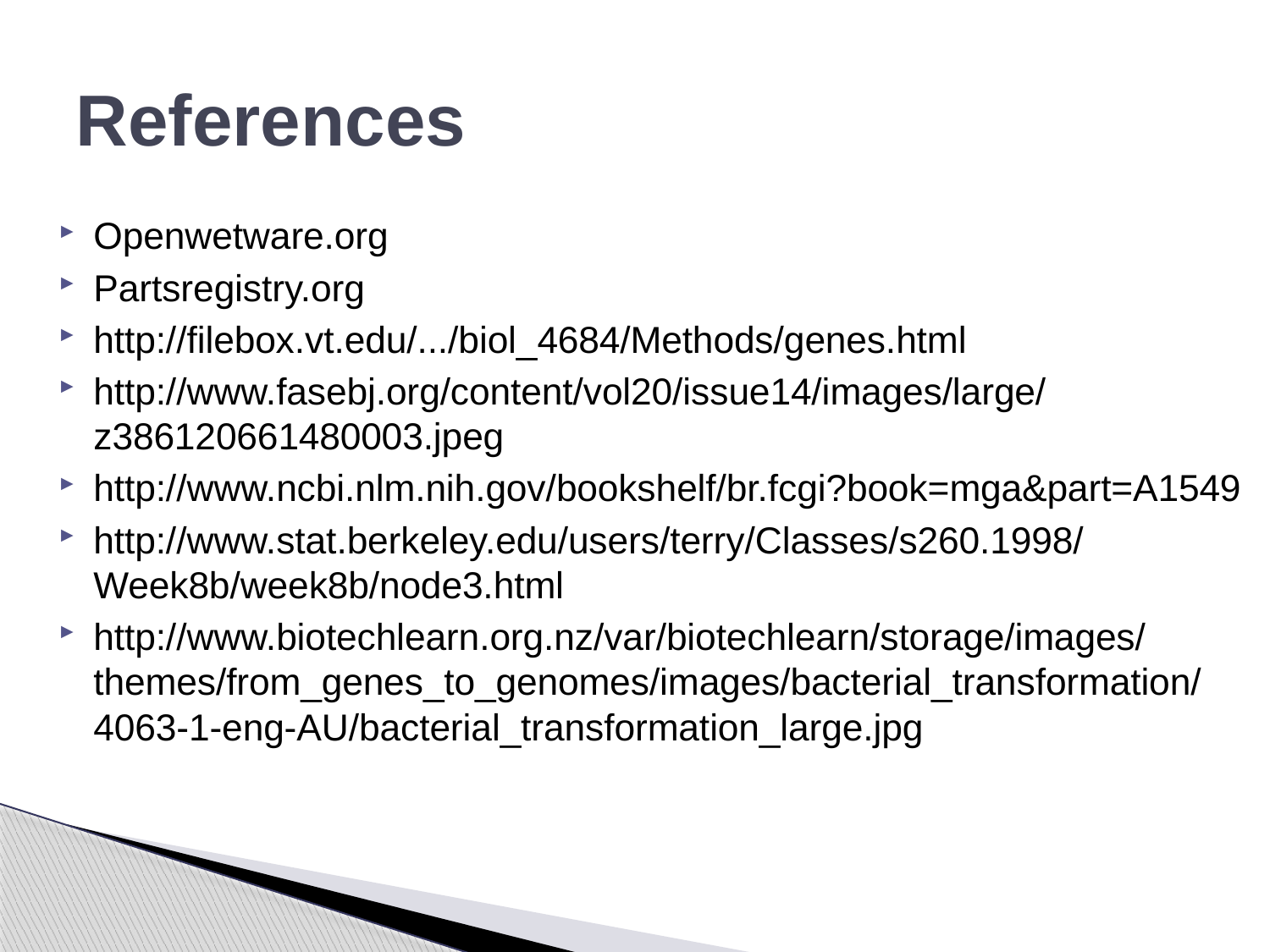

# References
Openwetware.org
Partsregistry.org
http://filebox.vt.edu/.../biol_4684/Methods/genes.html
http://www.fasebj.org/content/vol20/issue14/images/large/z386120661480003.jpeg
http://www.ncbi.nlm.nih.gov/bookshelf/br.fcgi?book=mga&part=A1549
http://www.stat.berkeley.edu/users/terry/Classes/s260.1998/Week8b/week8b/node3.html
http://www.biotechlearn.org.nz/var/biotechlearn/storage/images/themes/from_genes_to_genomes/images/bacterial_transformation/4063-1-eng-AU/bacterial_transformation_large.jpg